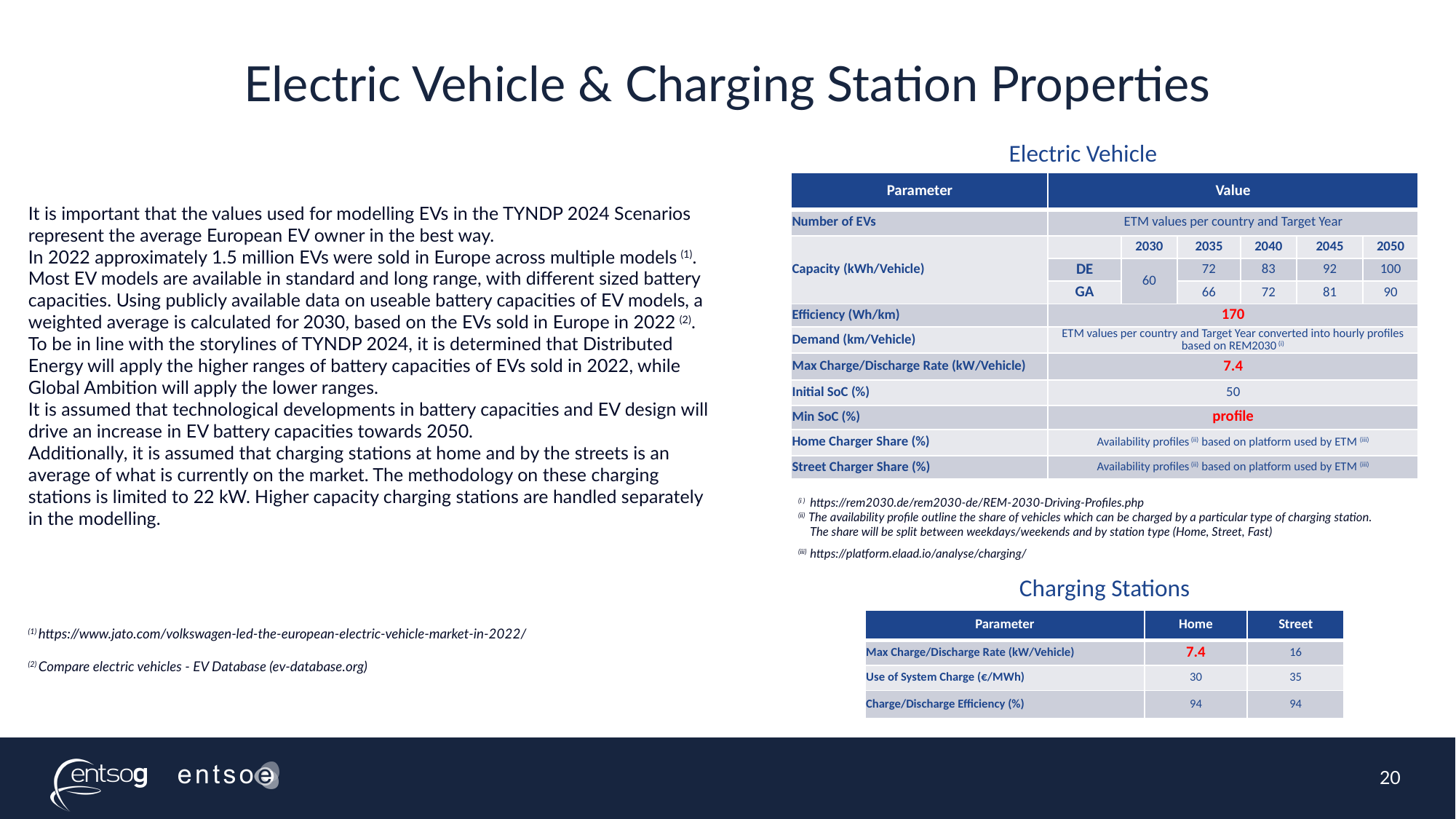

# Electric Vehicle & Charging Station Properties
Electric Vehicle
| Parameter | Value |  |  |  |  |  |
| --- | --- | --- | --- | --- | --- | --- |
| Number of EVs | ETM values per country and Target Year |  |  |  |  |  |
| Capacity (kWh/Vehicle) |  | 2030 | 2035 | 2040 | 2045 | 2050 |
|  | DE | 60 | 72 | 83 | 92 | 100 |
|  | GA | 54 | 66 | 72 | 81 | 90 |
| Efficiency (Wh/km) | 170 |  |  |  |  |  |
| Demand (km/Vehicle) | ETM values per country and Target Year converted into hourly profiles based on REM2030 (i) |  |  |  |  |  |
| Max Charge/Discharge Rate (kW/Vehicle) | 7.4 |  |  |  |  |  |
| Initial SoC (%) | 50 |  |  |  |  |  |
| Min SoC (%) | profile |  |  |  |  |  |
| Home Charger Share (%) | Availability profiles (ii) based on platform used by ETM (iii) |  |  |  |  |  |
| Street Charger Share (%) | Availability profiles (ii) based on platform used by ETM (iii) |  |  |  |  |  |
It is important that the values used for modelling EVs in the TYNDP 2024 Scenarios represent the average European EV owner in the best way.
In 2022 approximately 1.5 million EVs were sold in Europe across multiple models (1). Most EV models are available in standard and long range, with different sized battery capacities. Using publicly available data on useable battery capacities of EV models, a weighted average is calculated for 2030, based on the EVs sold in Europe in 2022 (2).
To be in line with the storylines of TYNDP 2024, it is determined that Distributed Energy will apply the higher ranges of battery capacities of EVs sold in 2022, while Global Ambition will apply the lower ranges.
It is assumed that technological developments in battery capacities and EV design will drive an increase in EV battery capacities towards 2050.
Additionally, it is assumed that charging stations at home and by the streets is an average of what is currently on the market. The methodology on these charging stations is limited to 22 kW. Higher capacity charging stations are handled separately in the modelling.

(i )   https://rem2030.de/rem2030-de/REM-2030-Driving-Profiles.php
(ii)  The availability profile outline the share of vehicles which can be charged by a particular type of charging station.
    The share will be split between weekdays/weekends and by station type (Home, Street, Fast)
(iii)  https://platform.elaad.io/analyse/charging/

Charging Stations
| Parameter | Home | Street |
| --- | --- | --- |
| Max Charge/Discharge Rate (kW/Vehicle) | 7.4 | 16 |
| Use of System Charge (€/MWh) | 30 | 35 |
| Charge/Discharge Efficiency (%) | 94 | 94 |
(1) https://www.jato.com/volkswagen-led-the-european-electric-vehicle-market-in-2022/

(2) Compare electric vehicles - EV Database (ev-database.org)

20